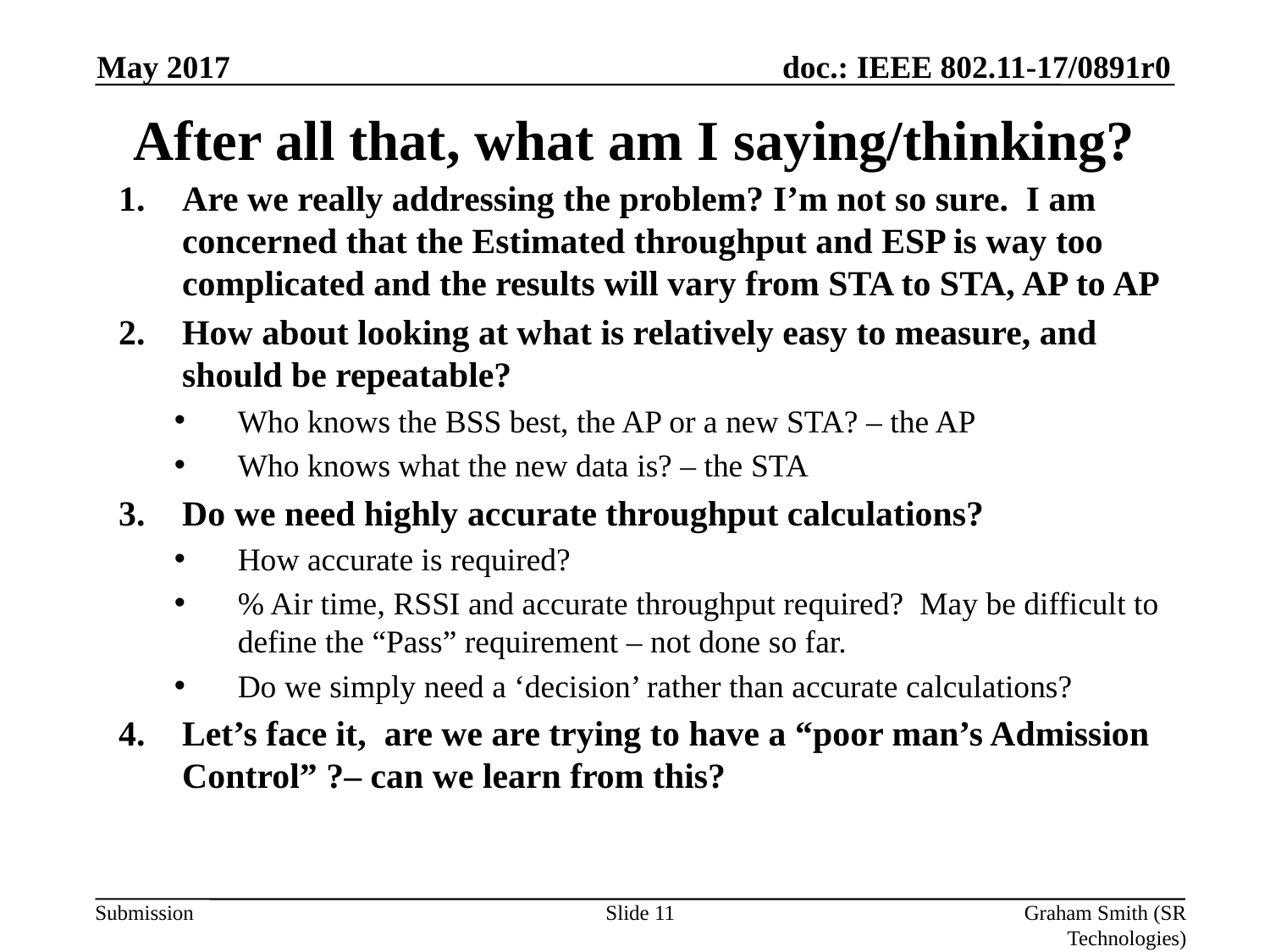

May 2017
# After all that, what am I saying/thinking?
Are we really addressing the problem? I’m not so sure.  I am concerned that the Estimated throughput and ESP is way too complicated and the results will vary from STA to STA, AP to AP
How about looking at what is relatively easy to measure, and should be repeatable?
Who knows the BSS best, the AP or a new STA? – the AP
Who knows what the new data is? – the STA
Do we need highly accurate throughput calculations?
How accurate is required?
% Air time, RSSI and accurate throughput required?  May be difficult to define the “Pass” requirement – not done so far.
Do we simply need a ‘decision’ rather than accurate calculations?
Let’s face it,  are we are trying to have a “poor man’s Admission Control” ?– can we learn from this?
Slide 11
Graham Smith (SR Technologies)